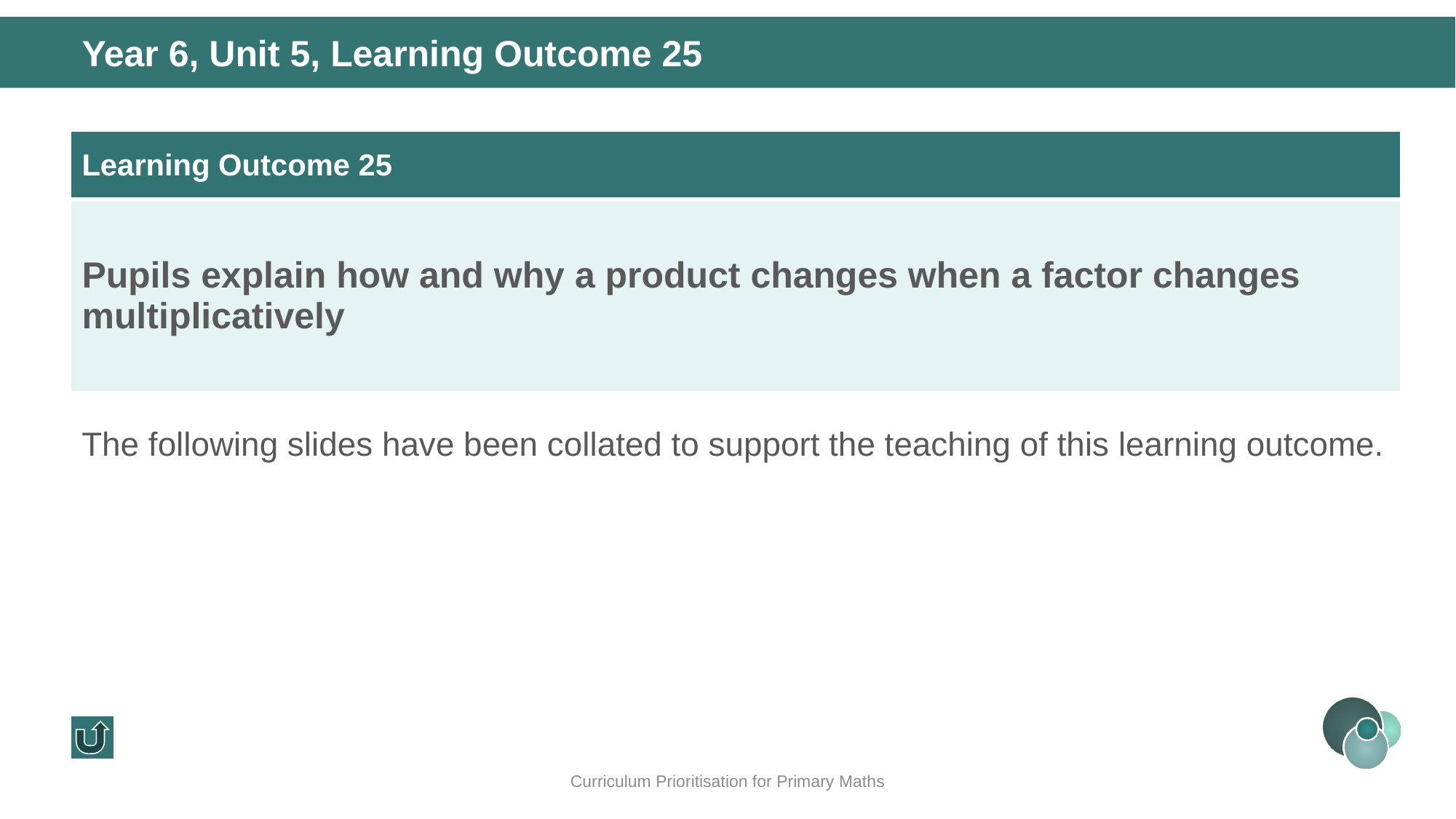

Year 6, Unit 5, Learning Outcome 25
| Learning Outcome 25 |
| --- |
| Pupils explain how and why a product changes when a factor changes multiplicatively |
The following slides have been collated to support the teaching of this learning outcome.

Curriculum Prioritisation for Primary Maths